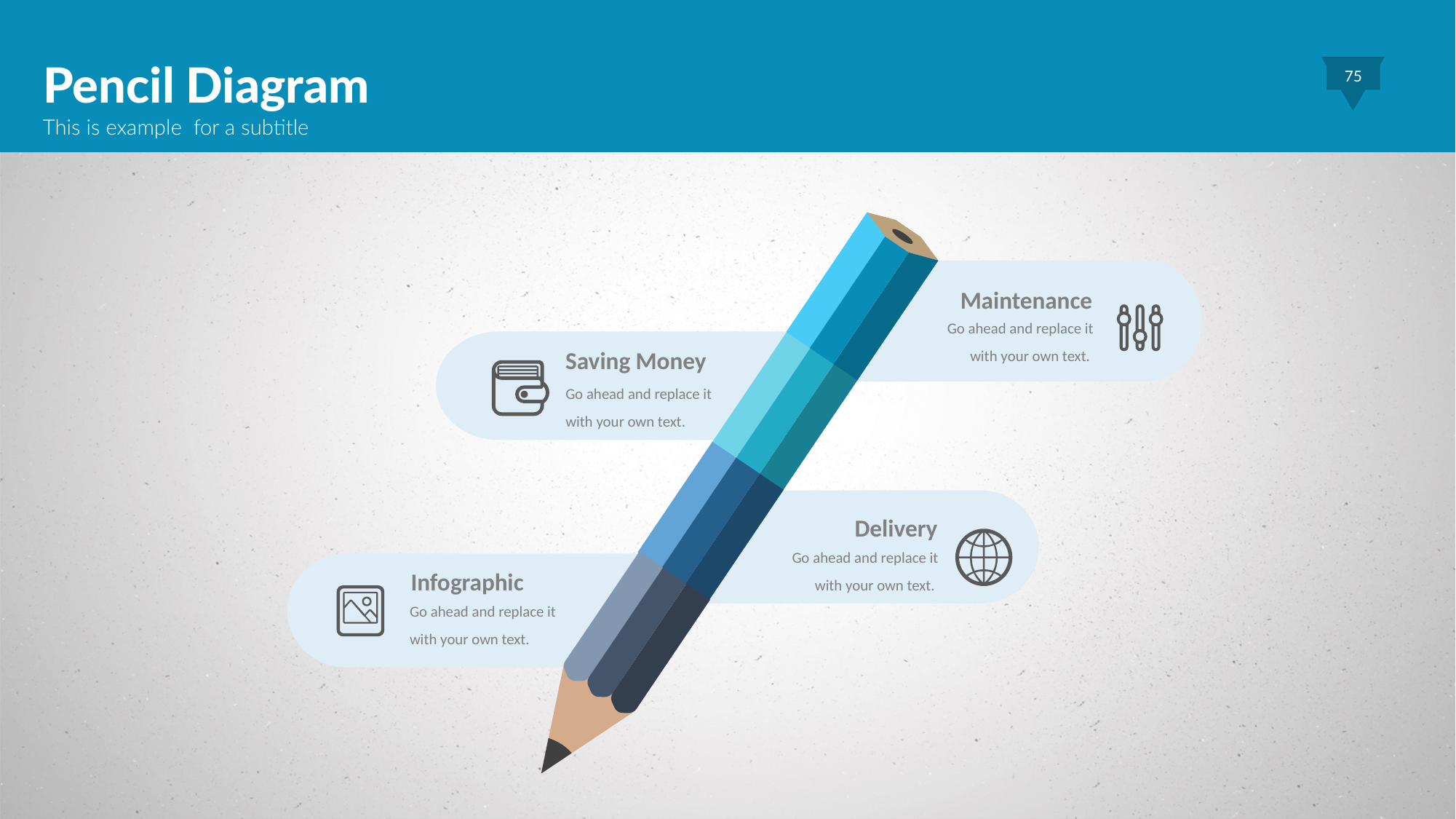

Pencil Diagram
This is example  for a subtitle

75

Maintenance
Go ahead and replace it with your own text.

Saving Money
Go ahead and replace it with your own text.

Delivery
Go ahead and replace it with your own text.

Infographic
Go ahead and replace it with your own text.